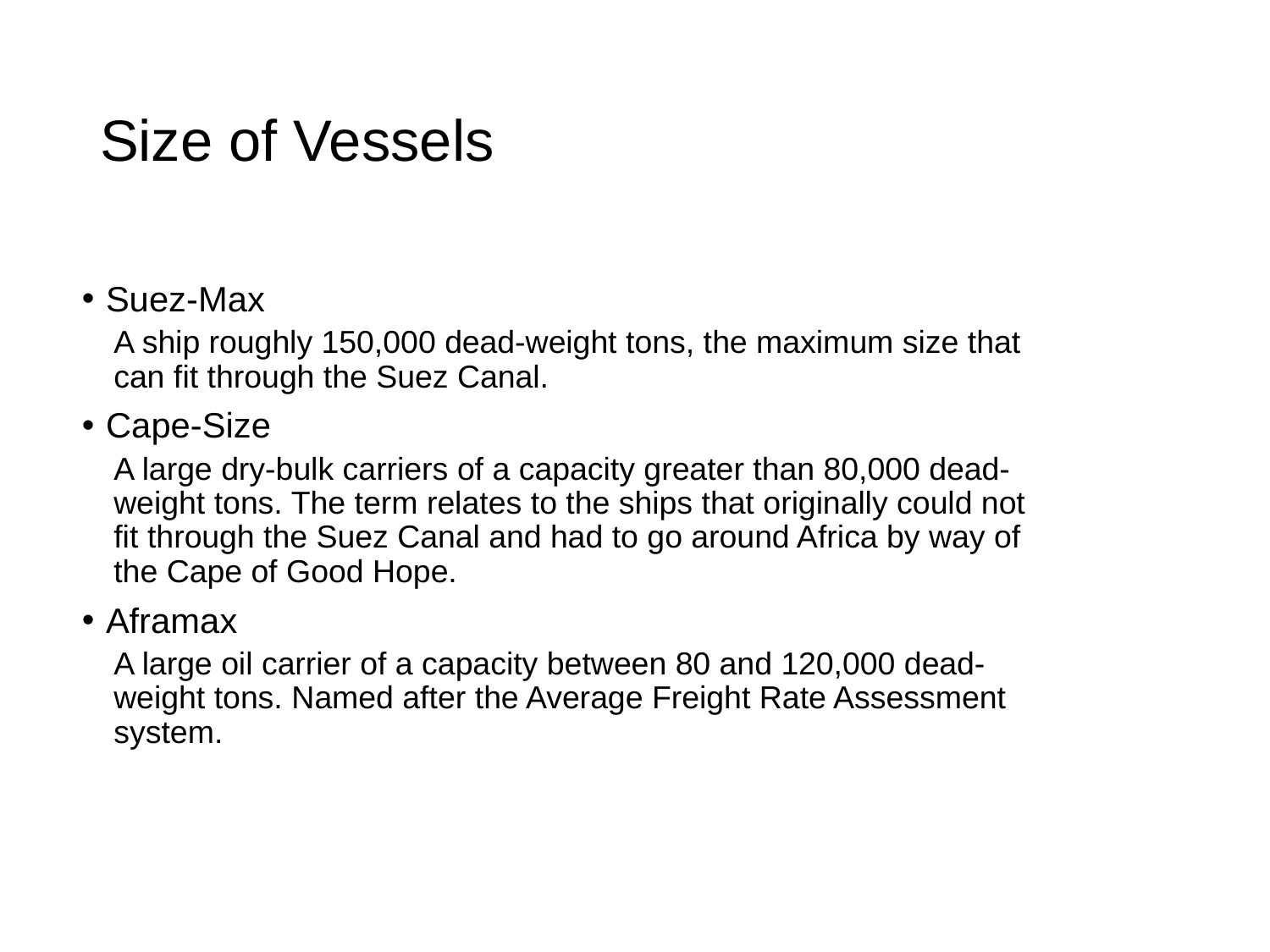

# Size of Vessels
Suez-Max
A ship roughly 150,000 dead-weight tons, the maximum size that can fit through the Suez Canal.
Cape-Size
A large dry-bulk carriers of a capacity greater than 80,000 dead-weight tons. The term relates to the ships that originally could not fit through the Suez Canal and had to go around Africa by way of the Cape of Good Hope.
Aframax
A large oil carrier of a capacity between 80 and 120,000 dead-weight tons. Named after the Average Freight Rate Assessment system.